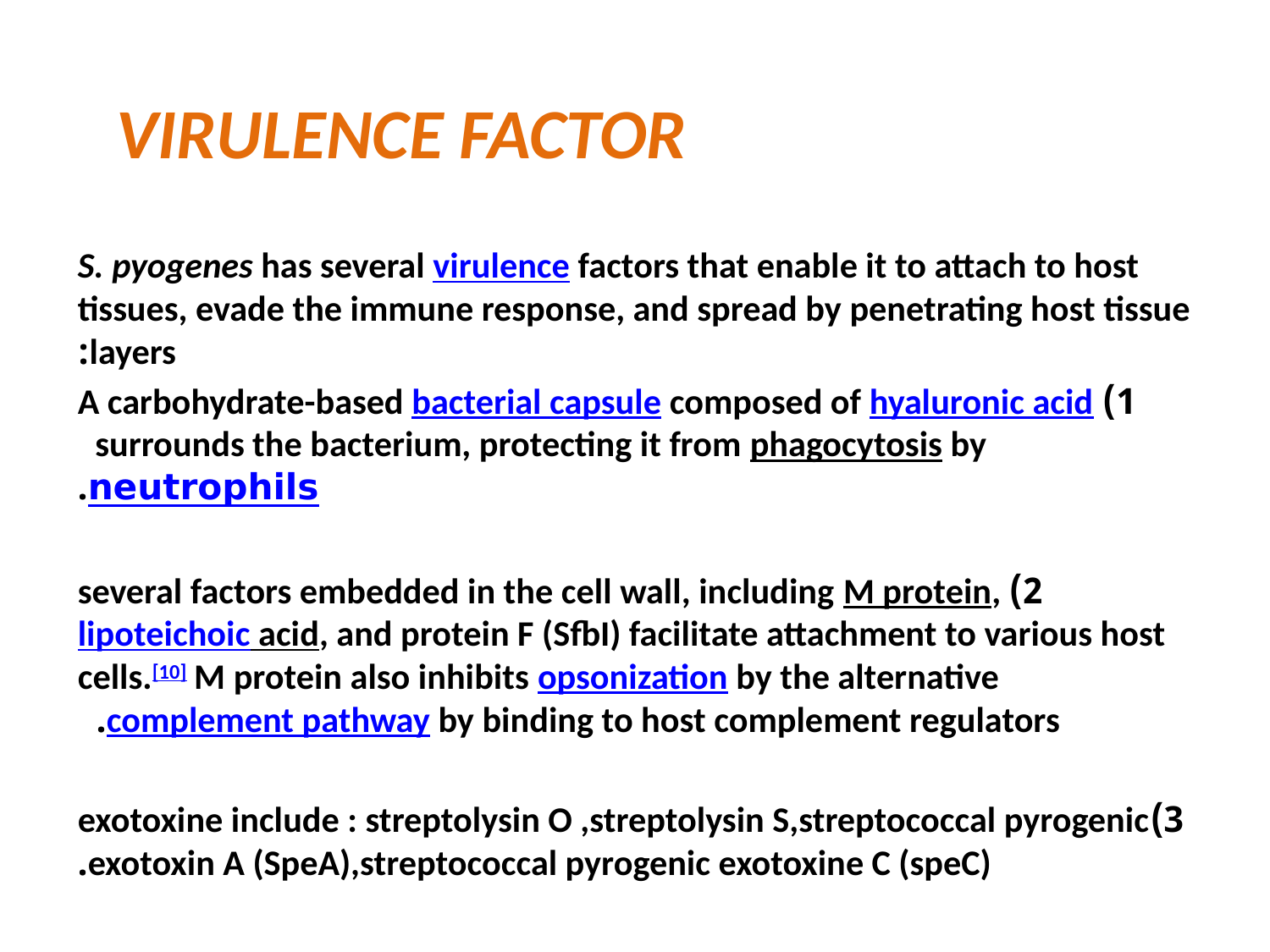

# VIRULENCE FACTOR
S. pyogenes has several virulence factors that enable it to attach to host tissues, evade the immune response, and spread by penetrating host tissue layers:
1) A carbohydrate-based bacterial capsule composed of hyaluronic acid surrounds the bacterium, protecting it from phagocytosis by neutrophils.

2)several factors embedded in the cell wall, including M protein, lipoteichoic acid, and protein F (SfbI) facilitate attachment to various host cells.[10] M protein also inhibits opsonization by the alternative complement pathway by binding to host complement regulators.

3)exotoxine include : streptolysin O ,streptolysin S,streptococcal pyrogenic exotoxin A (SpeA),streptococcal pyrogenic exotoxine C (speC).